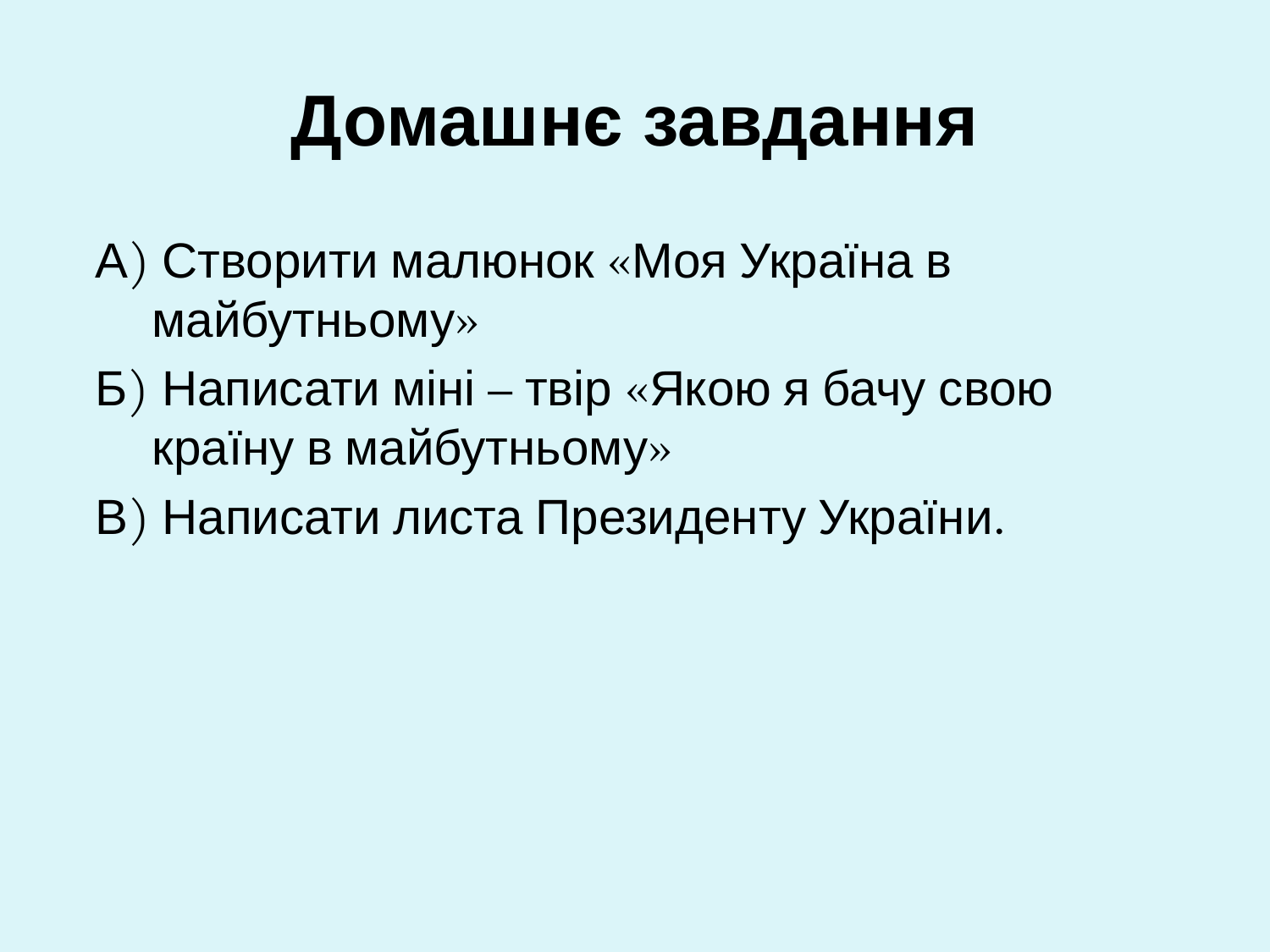

# Домашнє завдання
А) Створити малюнок «Моя Україна в майбутньому»
Б) Написати міні – твір «Якою я бачу свою країну в майбутньому»
В) Написати листа Президенту України.